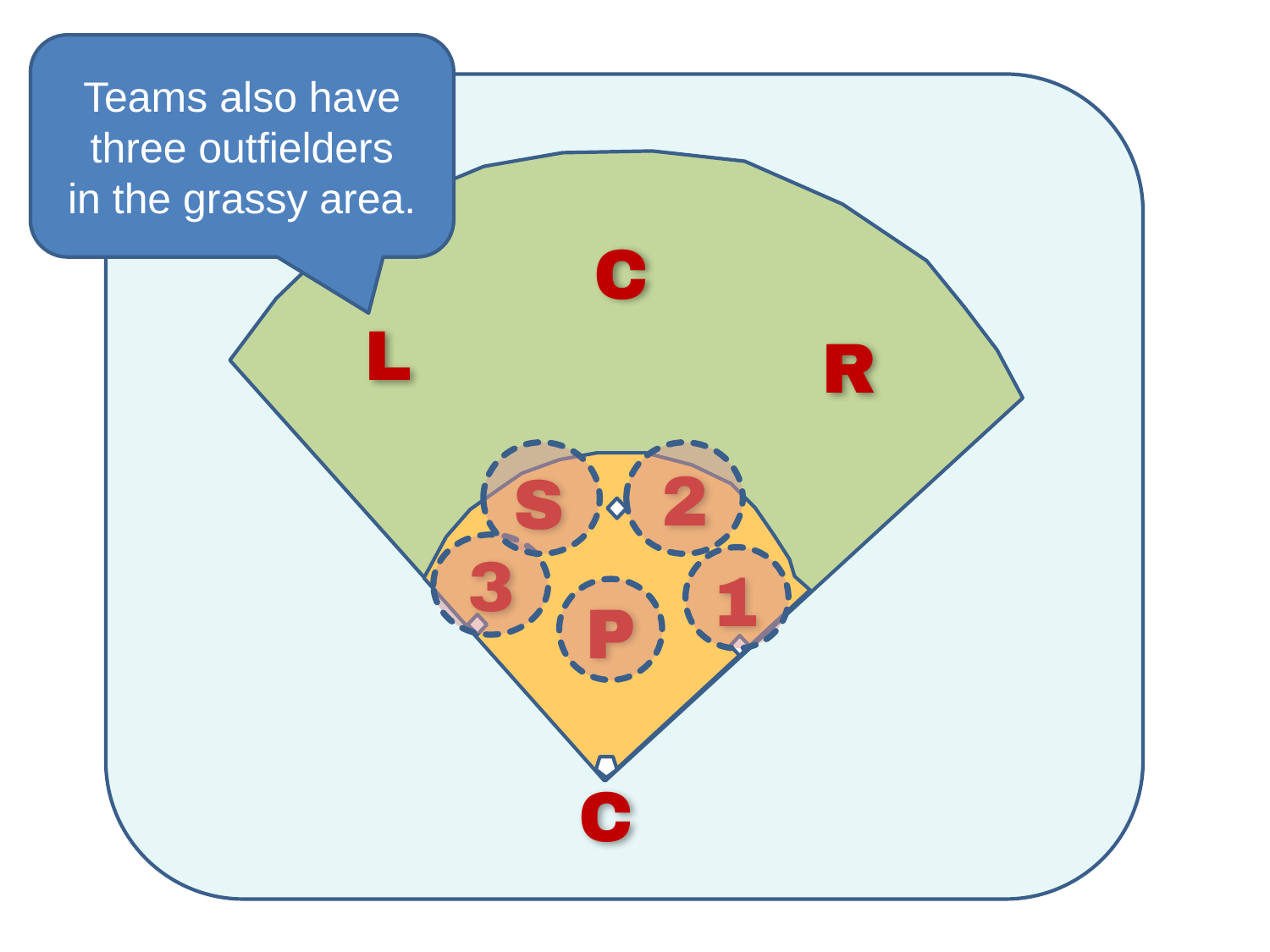

Teams also have
three outfielders
in the grassy area.

C
L
R

2
S

3

1

P

C